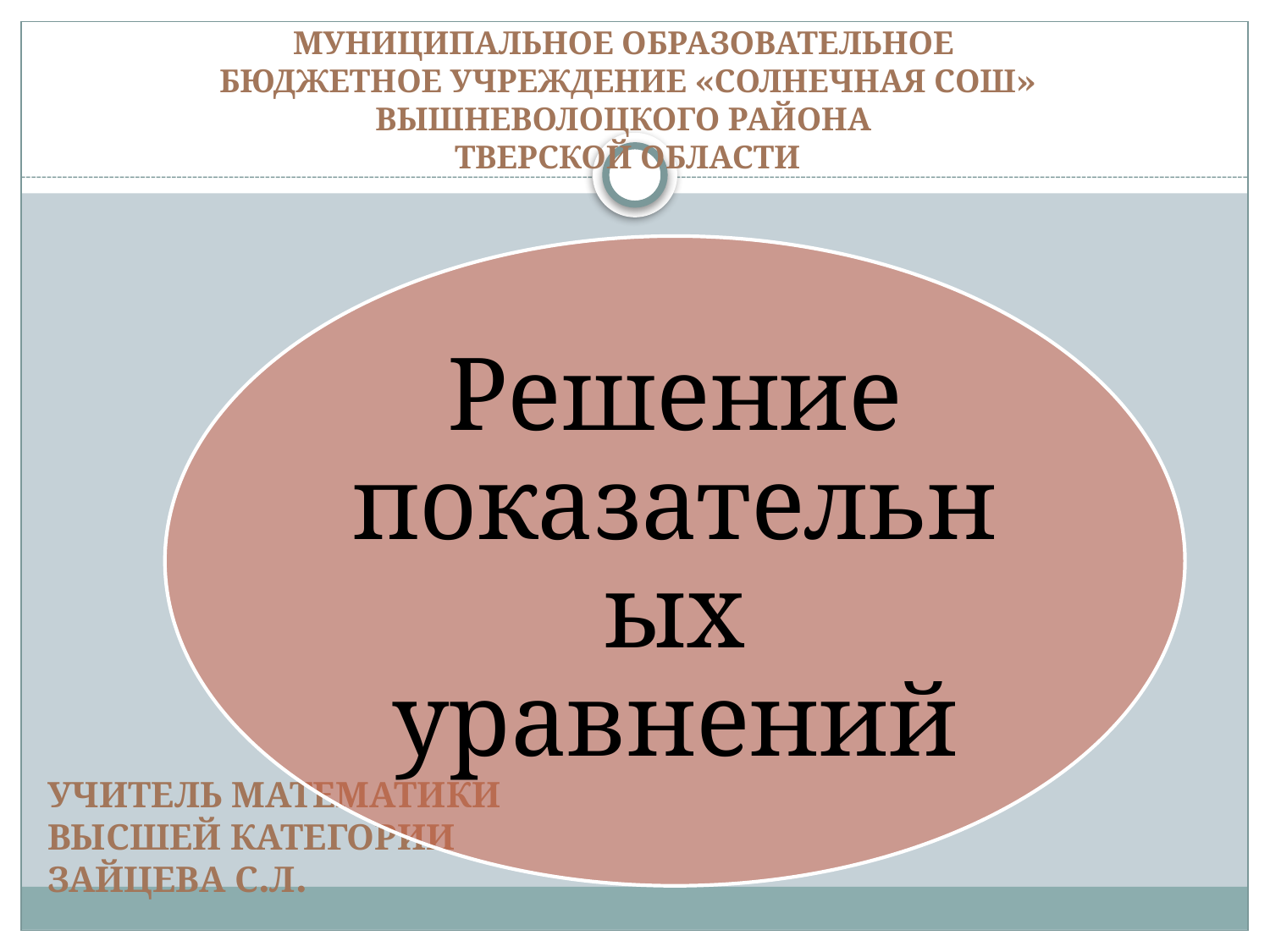

# Муниципальное образовательное бюджетное учреждение «Солнечная СОШ» Вышневолоцкого района Тверской области
Решение показательных уравнений
Учитель математики высшей категории Зайцева С.Л.